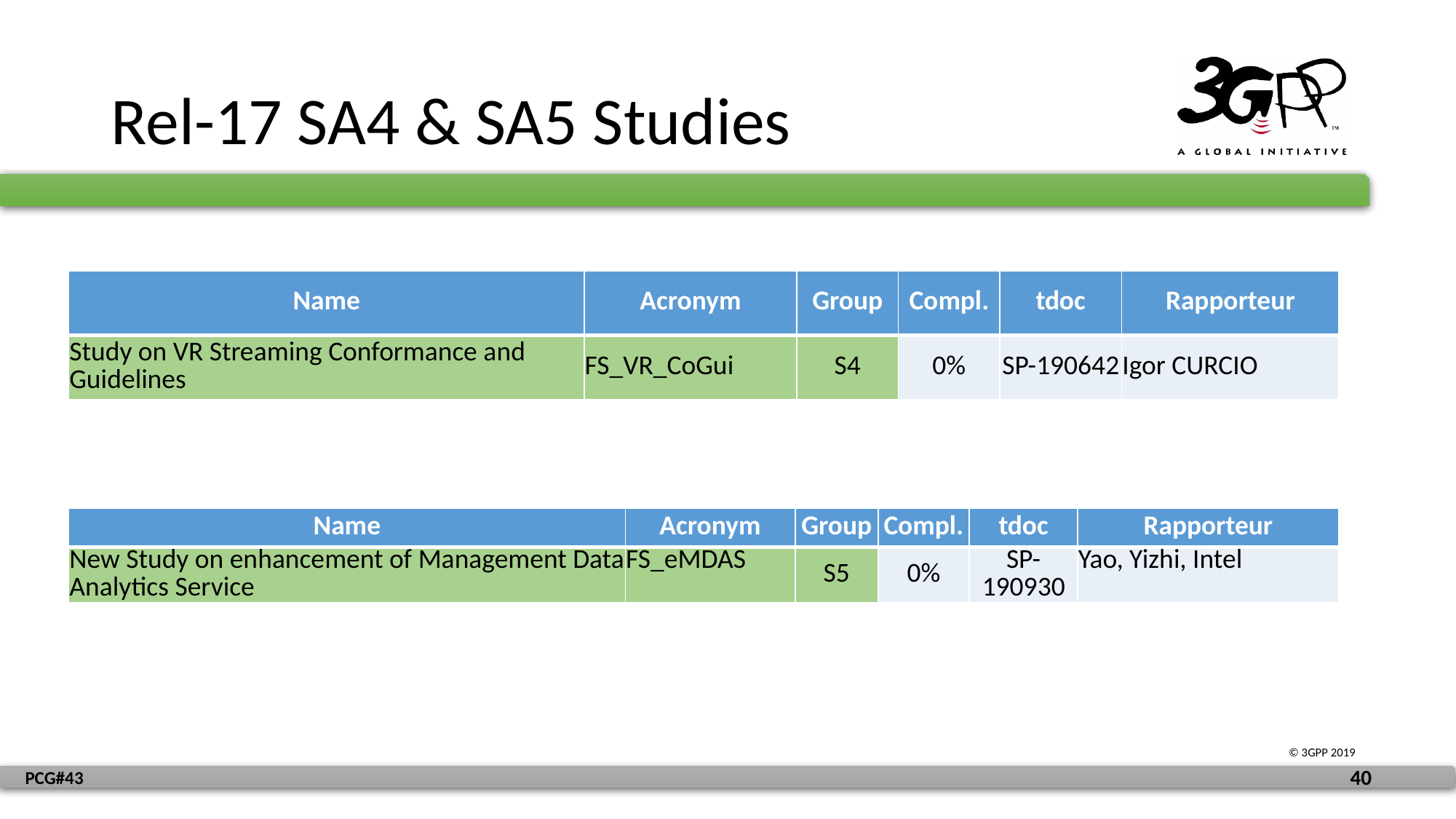

# Rel-17 SA4 & SA5 Studies
| Name | Acronym | Group | Compl. | tdoc | Rapporteur |
| --- | --- | --- | --- | --- | --- |
| Study on VR Streaming Conformance and Guidelines | FS\_VR\_CoGui | S4 | 0% | SP-190642 | Igor CURCIO |
| Name | Acronym | Group | Compl. | tdoc | Rapporteur |
| --- | --- | --- | --- | --- | --- |
| New Study on enhancement of Management Data Analytics Service | FS\_eMDAS | S5 | 0% | SP-190930 | Yao, Yizhi, Intel |